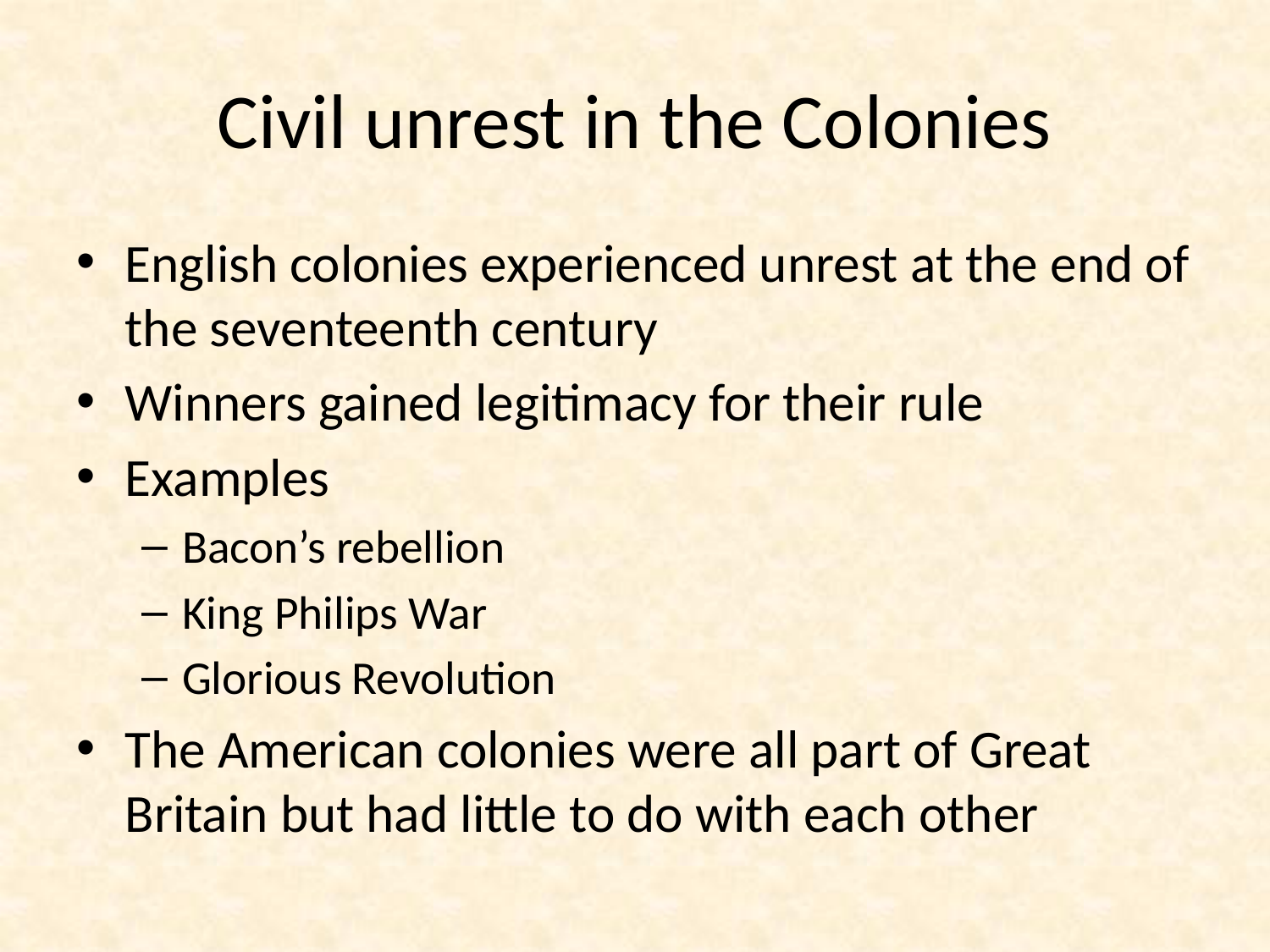

# Civil unrest in the Colonies
English colonies experienced unrest at the end of the seventeenth century
Winners gained legitimacy for their rule
Examples
Bacon’s rebellion
King Philips War
Glorious Revolution
The American colonies were all part of Great Britain but had little to do with each other